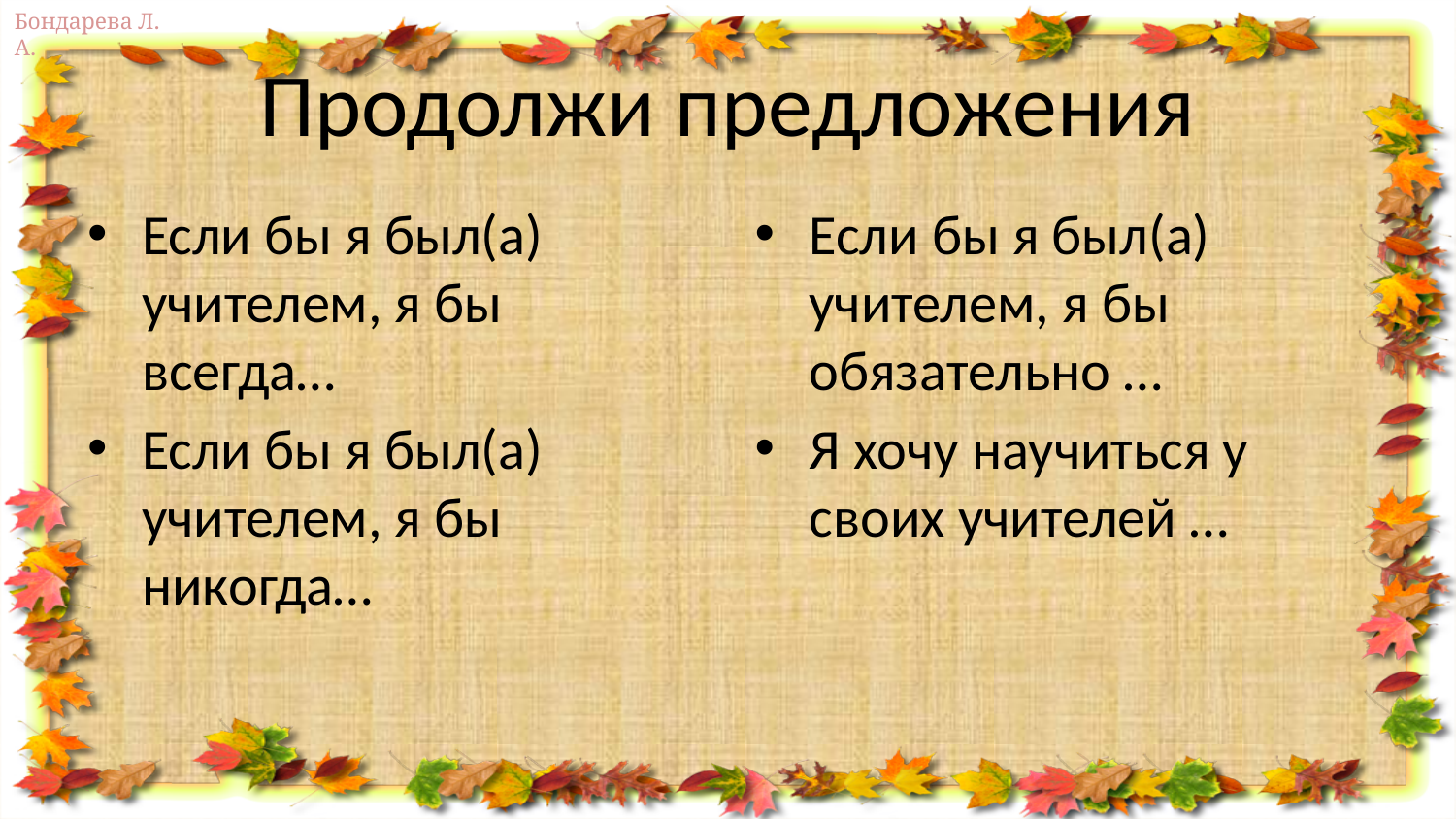

# Продолжи предложения
Если бы я был(а) учителем, я бы всегда…
Если бы я был(а) учителем, я бы никогда…
Если бы я был(а) учителем, я бы обязательно …
Я хочу научиться у своих учителей …